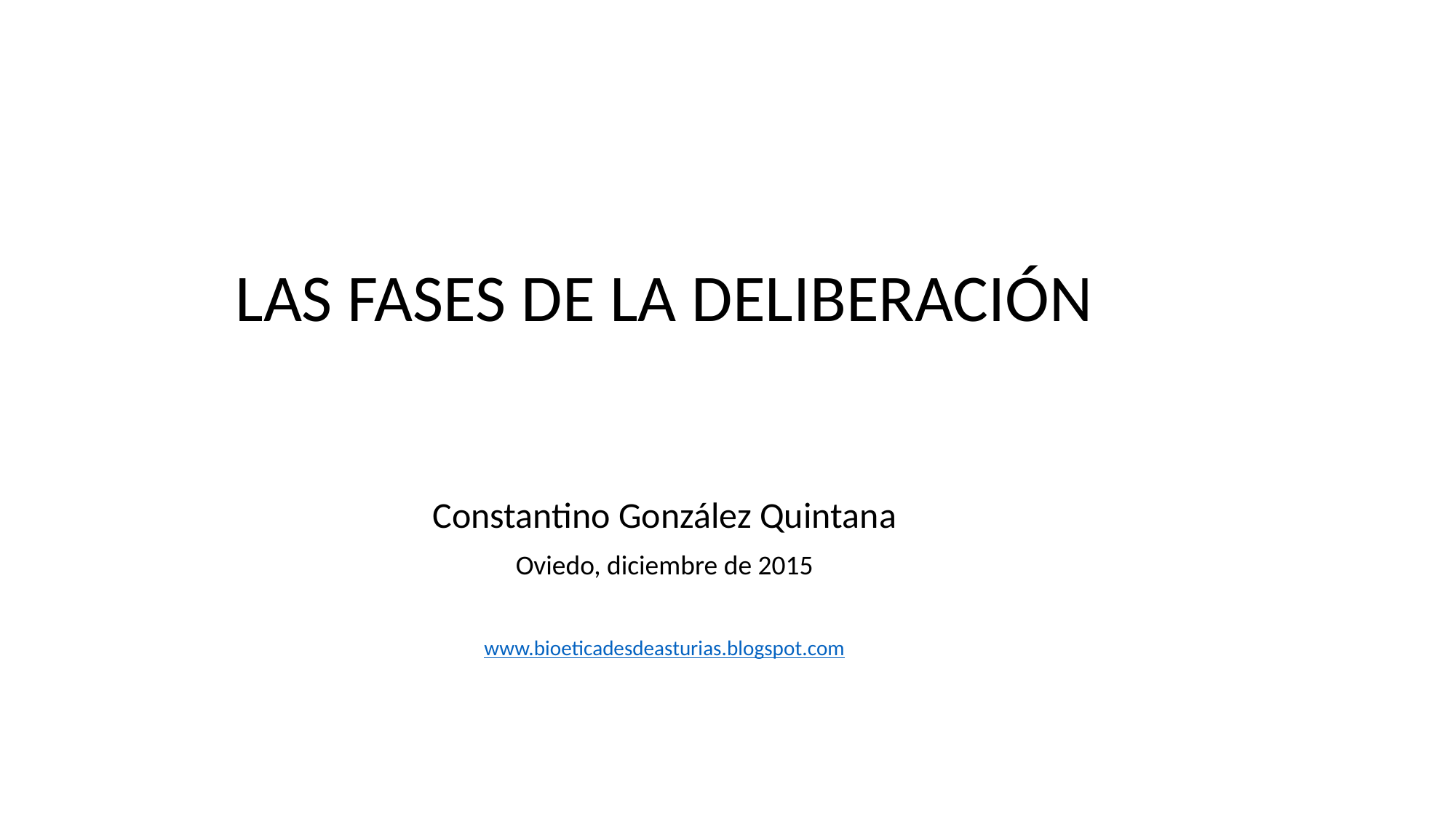

# LAS FASES DE LA DELIBERACIÓN
Constantino González Quintana
Oviedo, diciembre de 2015

www.bioeticadesdeasturias.blogspot.com